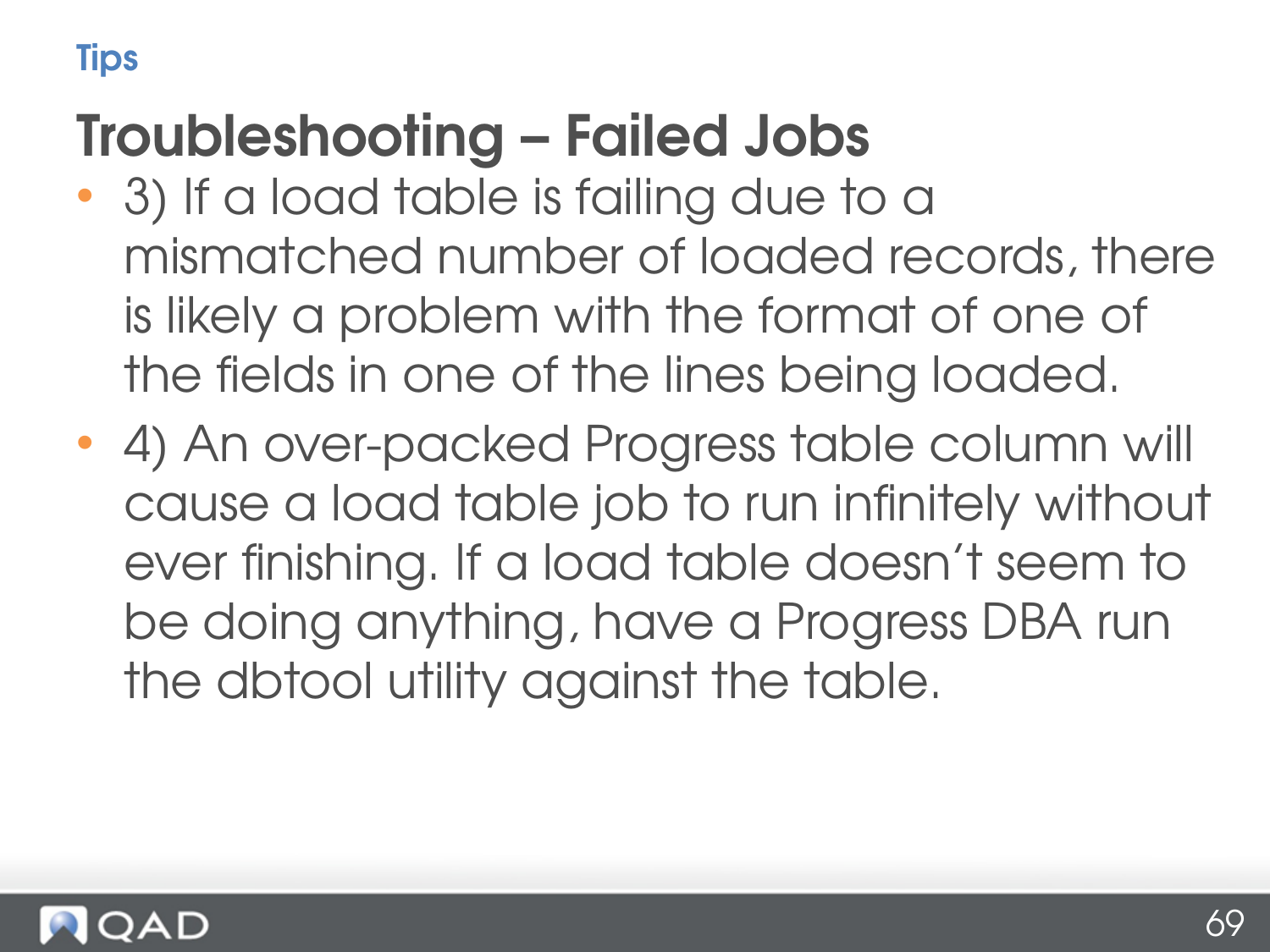

Tips
# Troubleshooting – Failed Jobs
3) If a load table is failing due to a mismatched number of loaded records, there is likely a problem with the format of one of the fields in one of the lines being loaded.
4) An over-packed Progress table column will cause a load table job to run infinitely without ever finishing. If a load table doesn’t seem to be doing anything, have a Progress DBA run the dbtool utility against the table.

69